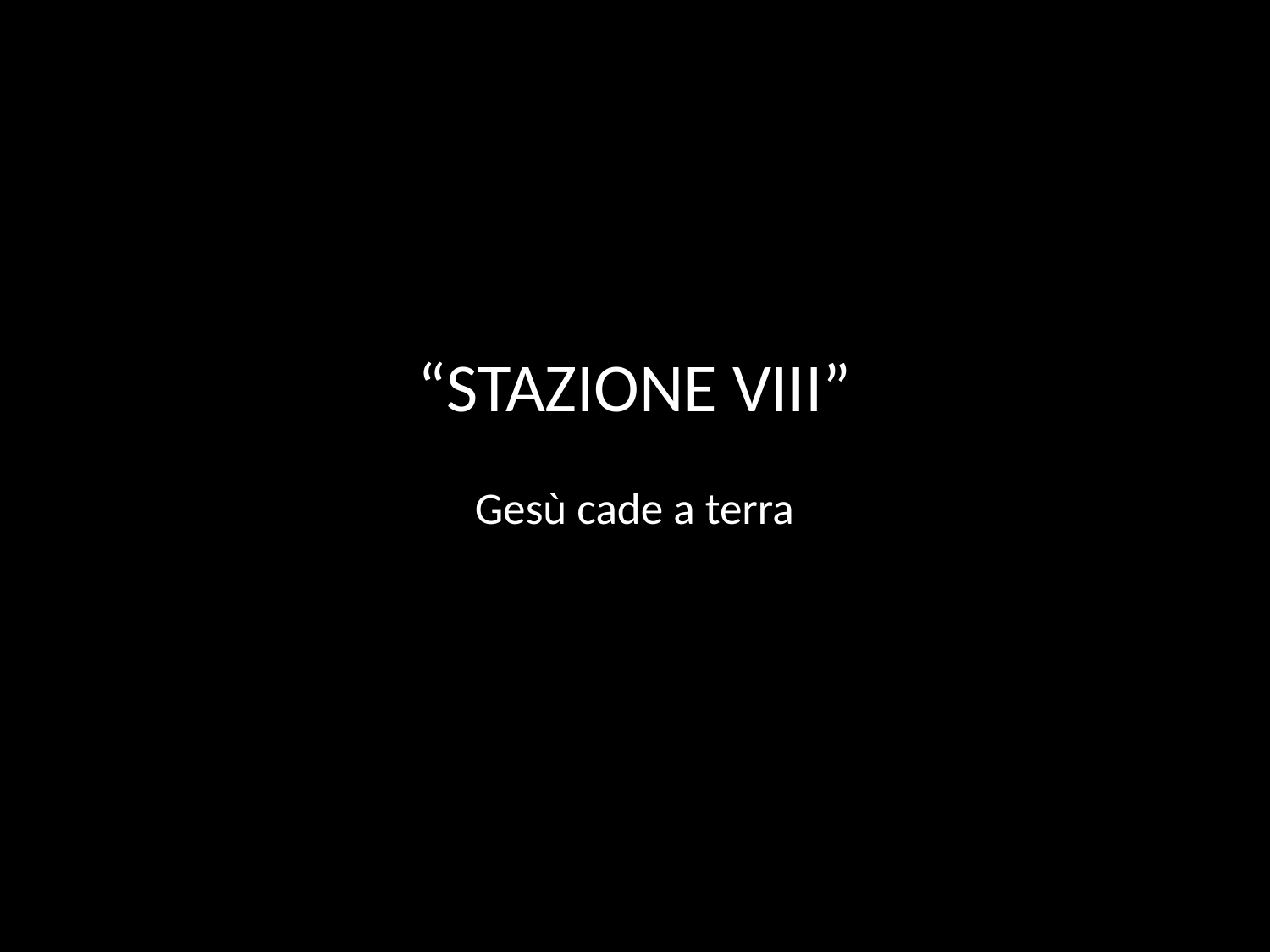

# “STAZIONE VIII” Gesù cade a terra